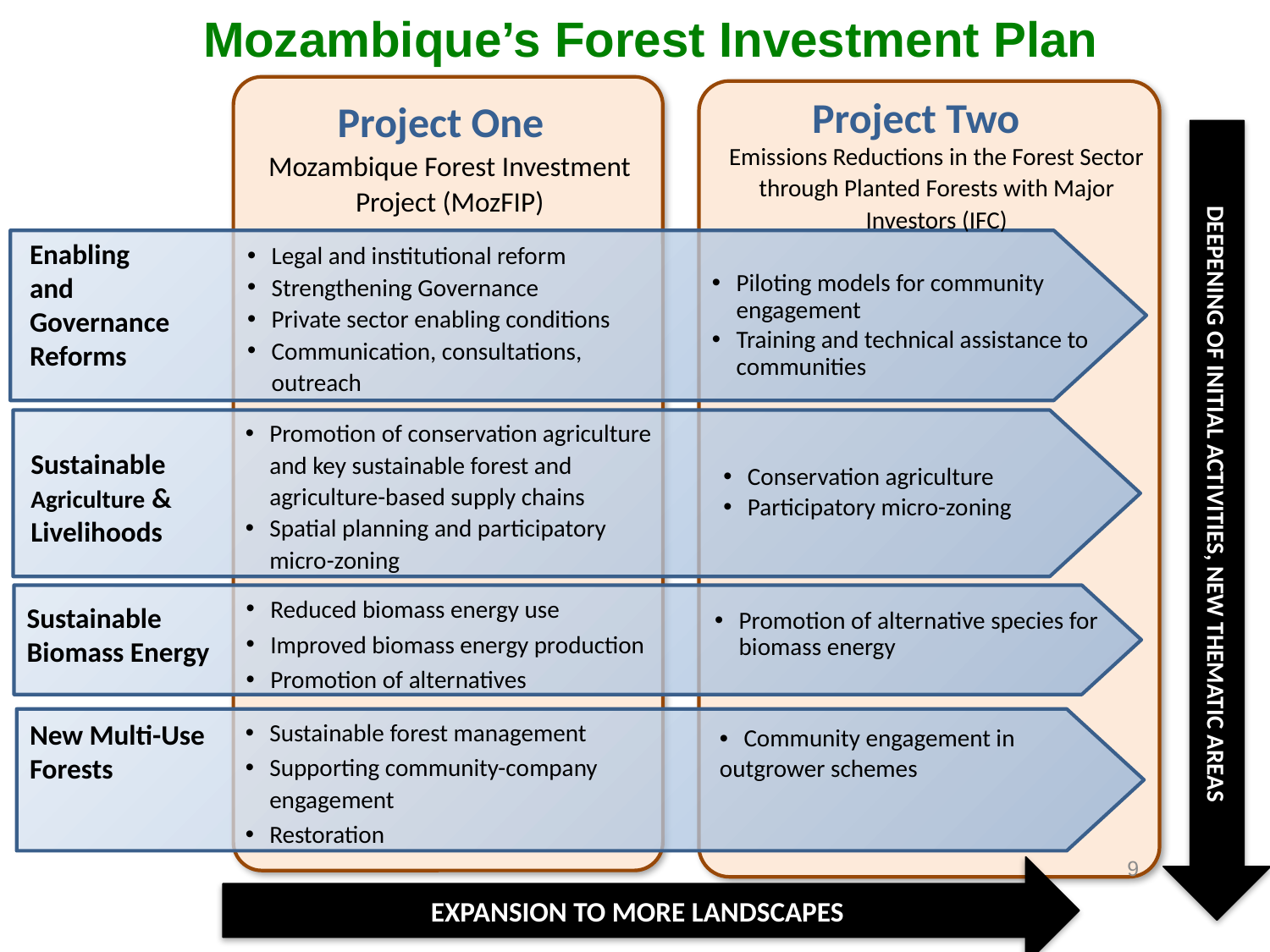

Mozambique’s Forest Investment Plan

Project One

Mozambique Forest Investment Project (MozFIP)

Legal and institutional reform
Strengthening Governance
Private sector enabling conditions
Communication, consultations, outreach

Promotion of conservation agriculture and key sustainable forest and agriculture-based supply chains
Spatial planning and participatory micro-zoning

Sustainable Agriculture & Livelihoods

Reduced biomass energy use
Improved biomass energy production
Promotion of alternatives
Sustainable Biomass Energy
Sustainable forest management
Supporting community-company engagement
Restoration

New Multi-Use Forests
Conservation agriculture
Participatory micro-zoning
Project Two
Emissions Reductions in the Forest Sector through Planted Forests with Major Investors (IFC)
Enabling and Governance Reforms
Piloting models for community engagement
Training and technical assistance to communities
DEEPENING OF INITIAL ACTIVITIES, NEW THEMATIC AREAS
Promotion of alternative species for biomass energy
Community engagement in
outgrower schemes
9
EXPANSION TO MORE LANDSCAPES